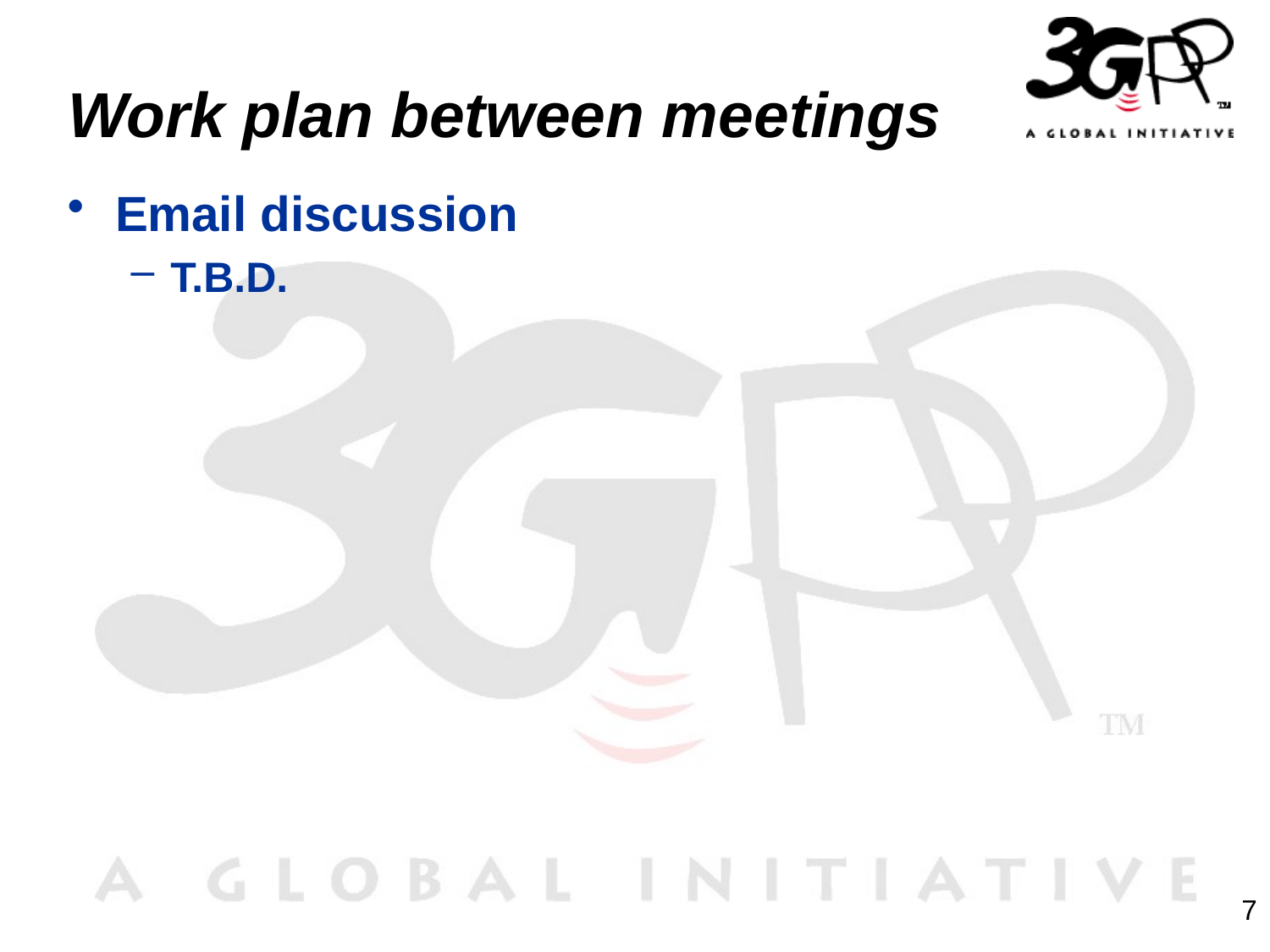

# Work plan between meetings
Email discussion
T.B.D.
7